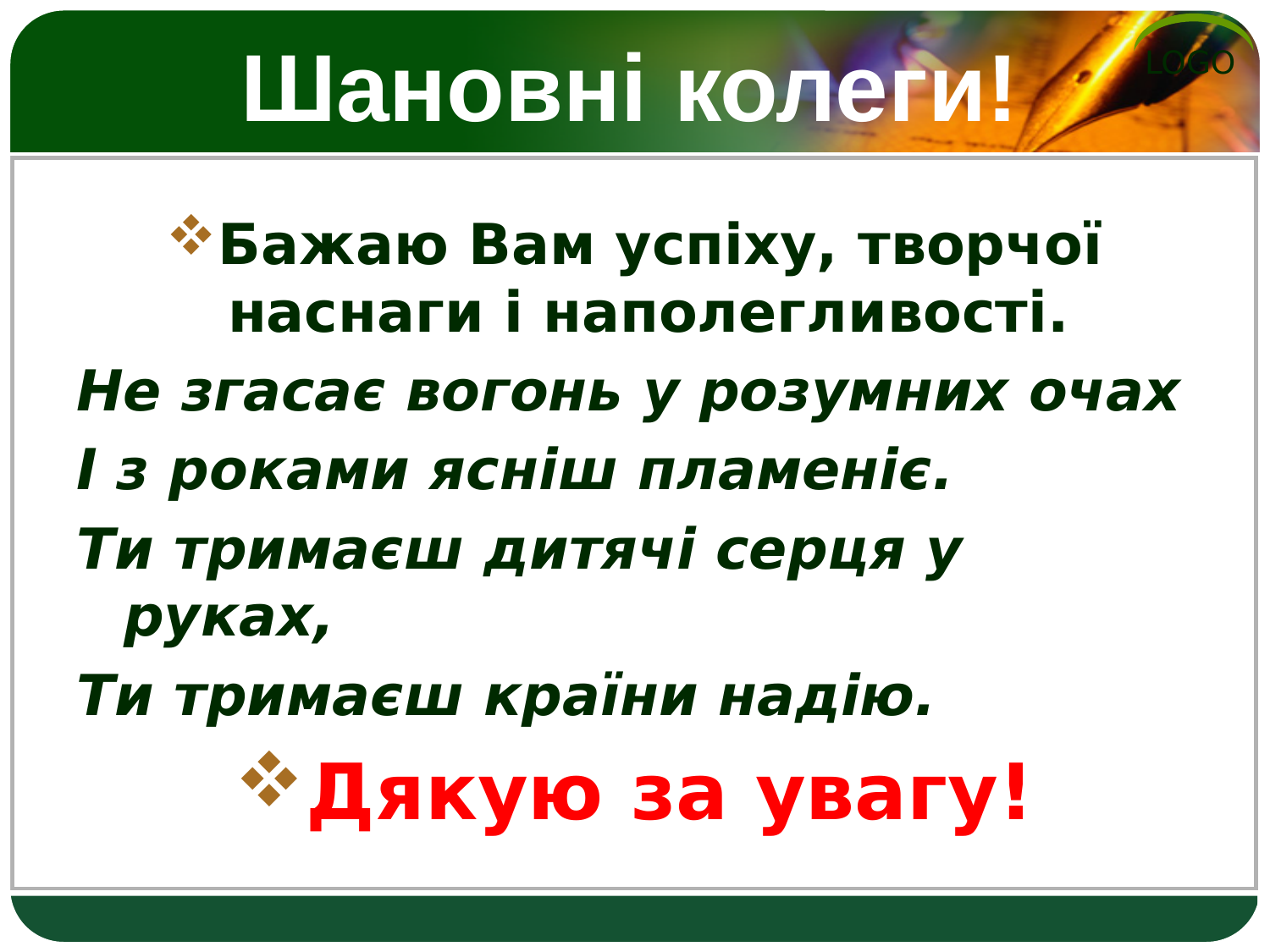

# Шановні колеги!
Бажаю Вам успіху, творчої наснаги і наполегливості.
Не згасає вогонь у розумних очах
І з роками ясніш пламеніє.
Ти тримаєш дитячі серця у руках,
Ти тримаєш країни надію.
Дякую за увагу!